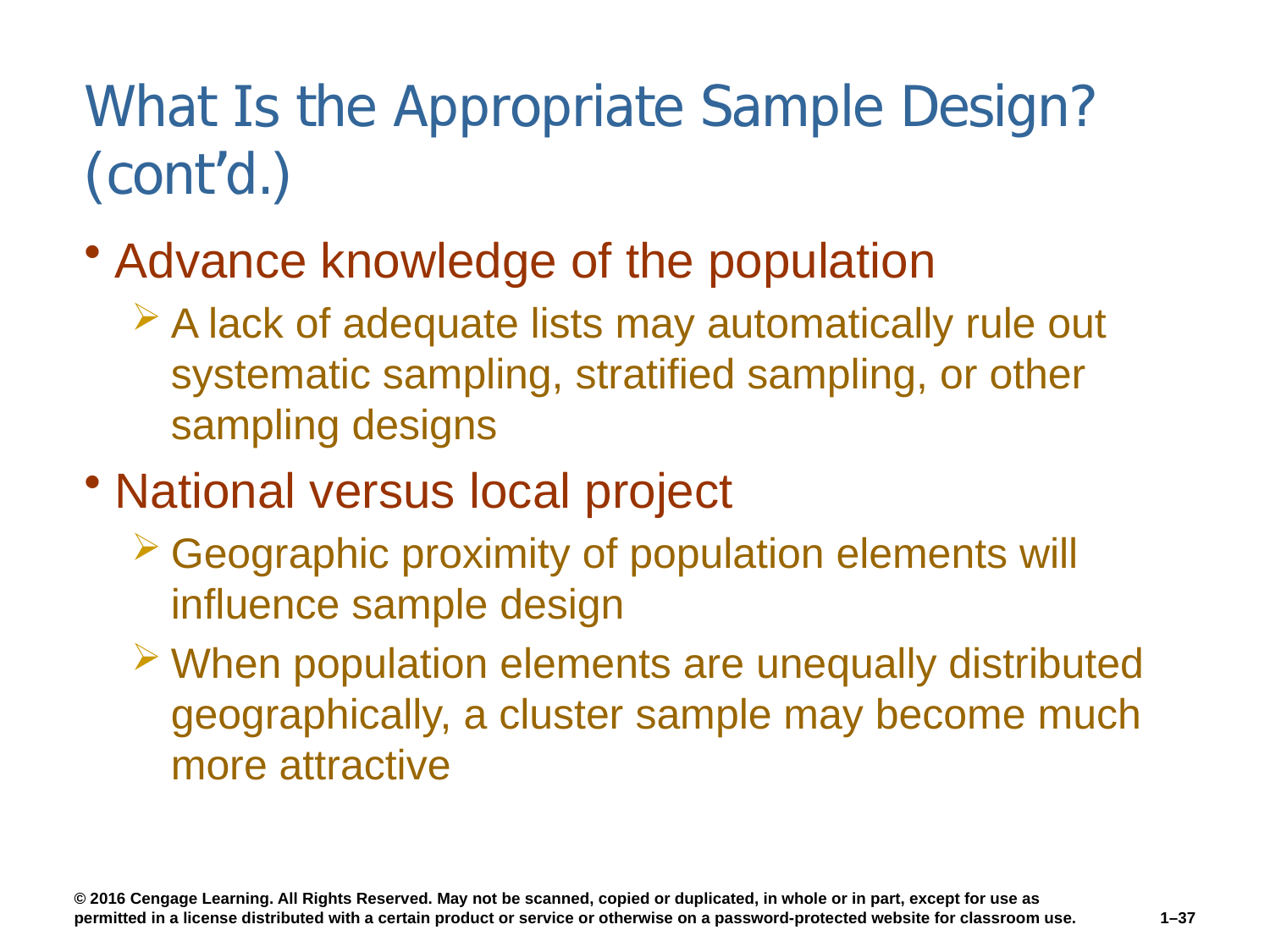

# What Is the Appropriate Sample Design? (cont’d.)
Advance knowledge of the population
A lack of adequate lists may automatically rule out systematic sampling, stratified sampling, or other sampling designs
National versus local project
Geographic proximity of population elements will influence sample design
When population elements are unequally distributed geographically, a cluster sample may become much more attractive
1–37
© 2016 Cengage Learning. All Rights Reserved. May not be scanned, copied or duplicated, in whole or in part, except for use as permitted in a license distributed with a certain product or service or otherwise on a password-protected website for classroom use.